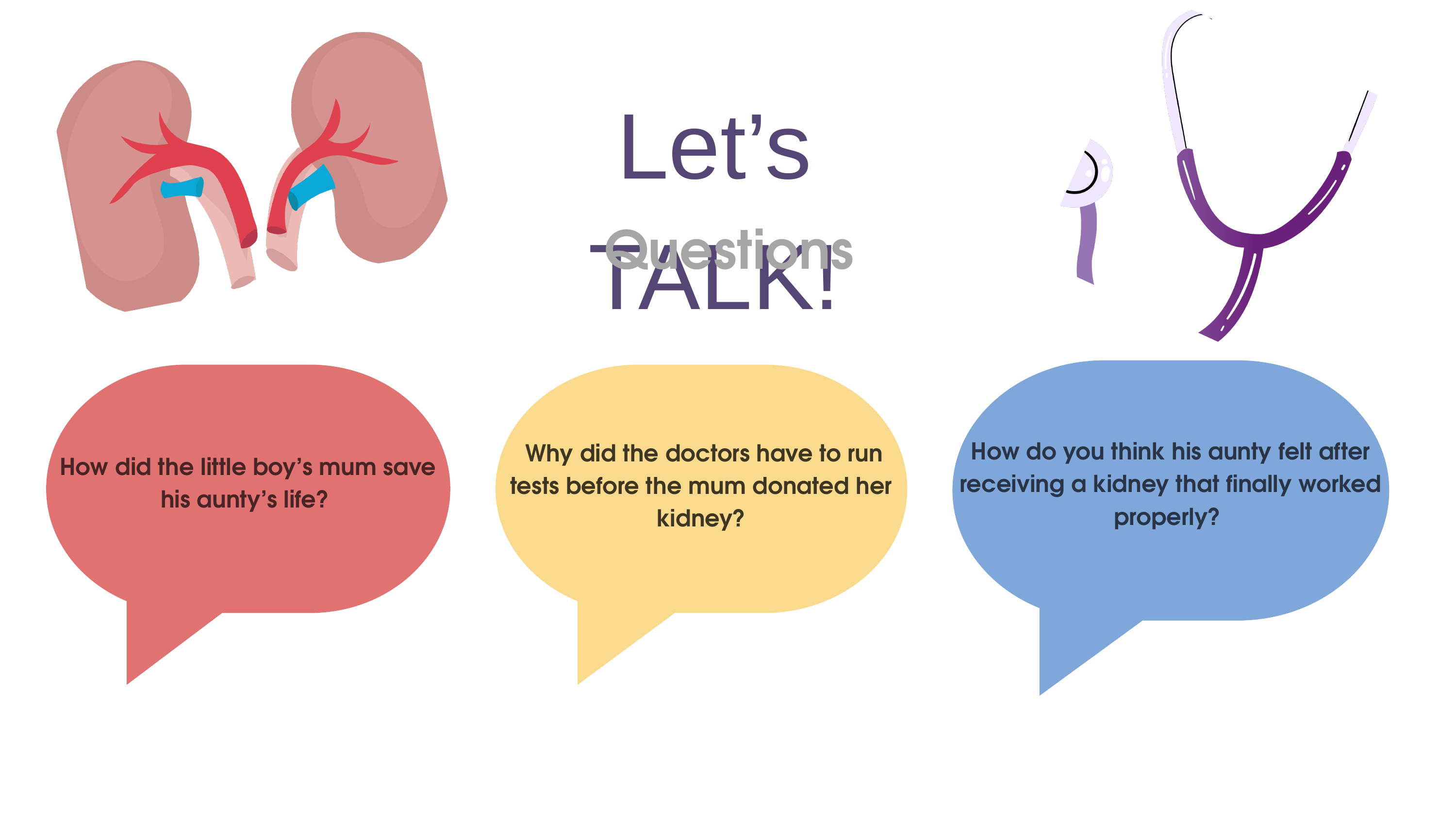

Let’s TALK!
Questions

How do you think his aunty felt after receiving a kidney that finally worked properly?

How did the little boy’s mum save his aunty’s life?

 Why did the doctors have to run tests before the mum donated her kidney?